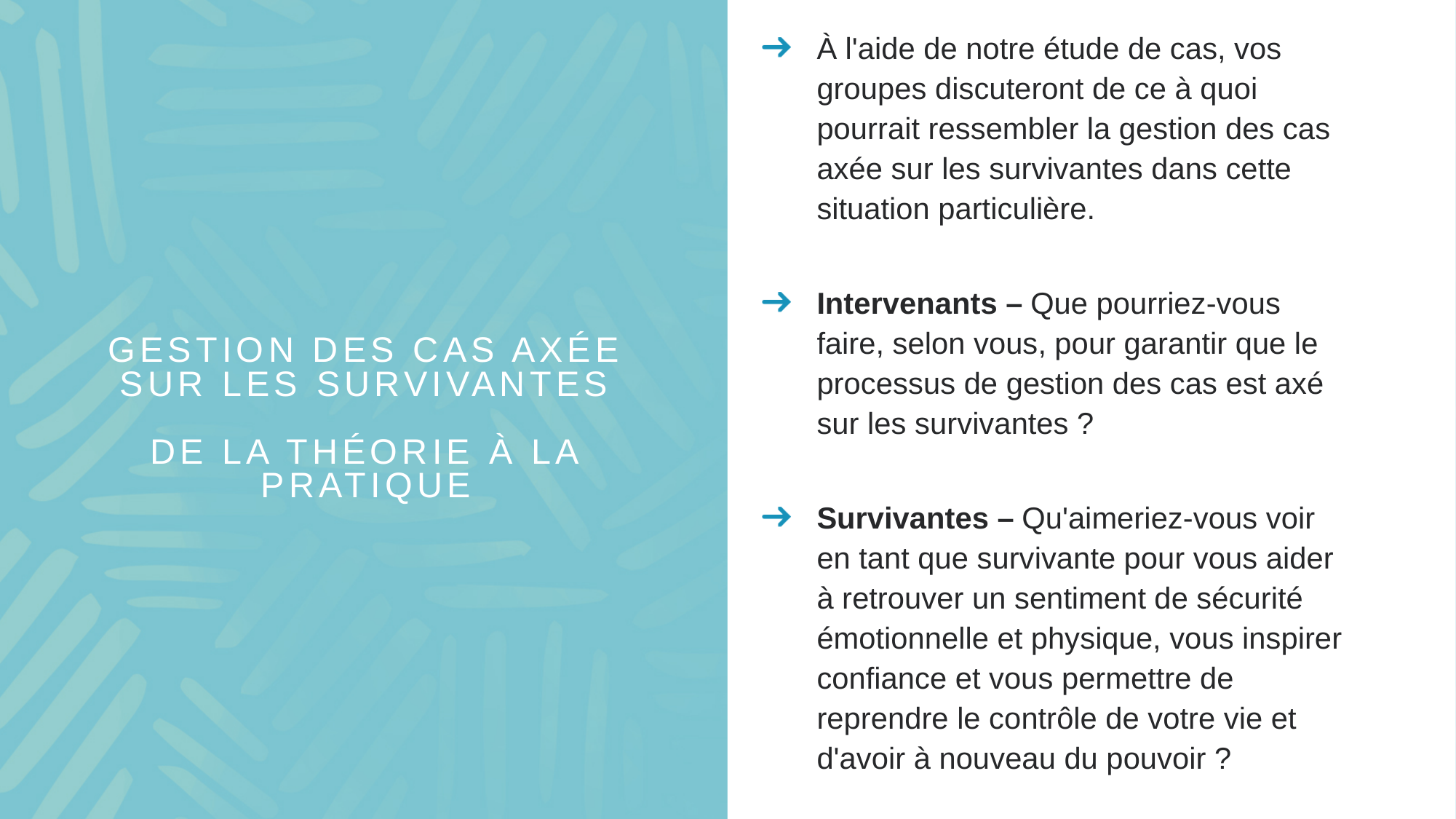

À l'aide de notre étude de cas, vos groupes discuteront de ce à quoi pourrait ressembler la gestion des cas axée sur les survivantes dans cette situation particulière.
Intervenants – Que pourriez-vous faire, selon vous, pour garantir que le processus de gestion des cas est axé sur les survivantes ?
Survivantes – Qu'aimeriez-vous voir en tant que survivante pour vous aider à retrouver un sentiment de sécurité émotionnelle et physique, vous inspirer confiance et vous permettre de reprendre le contrôle de votre vie et d'avoir à nouveau du pouvoir ?

# Gestion des cas axée sur les survivantes De la théorie à la pratique